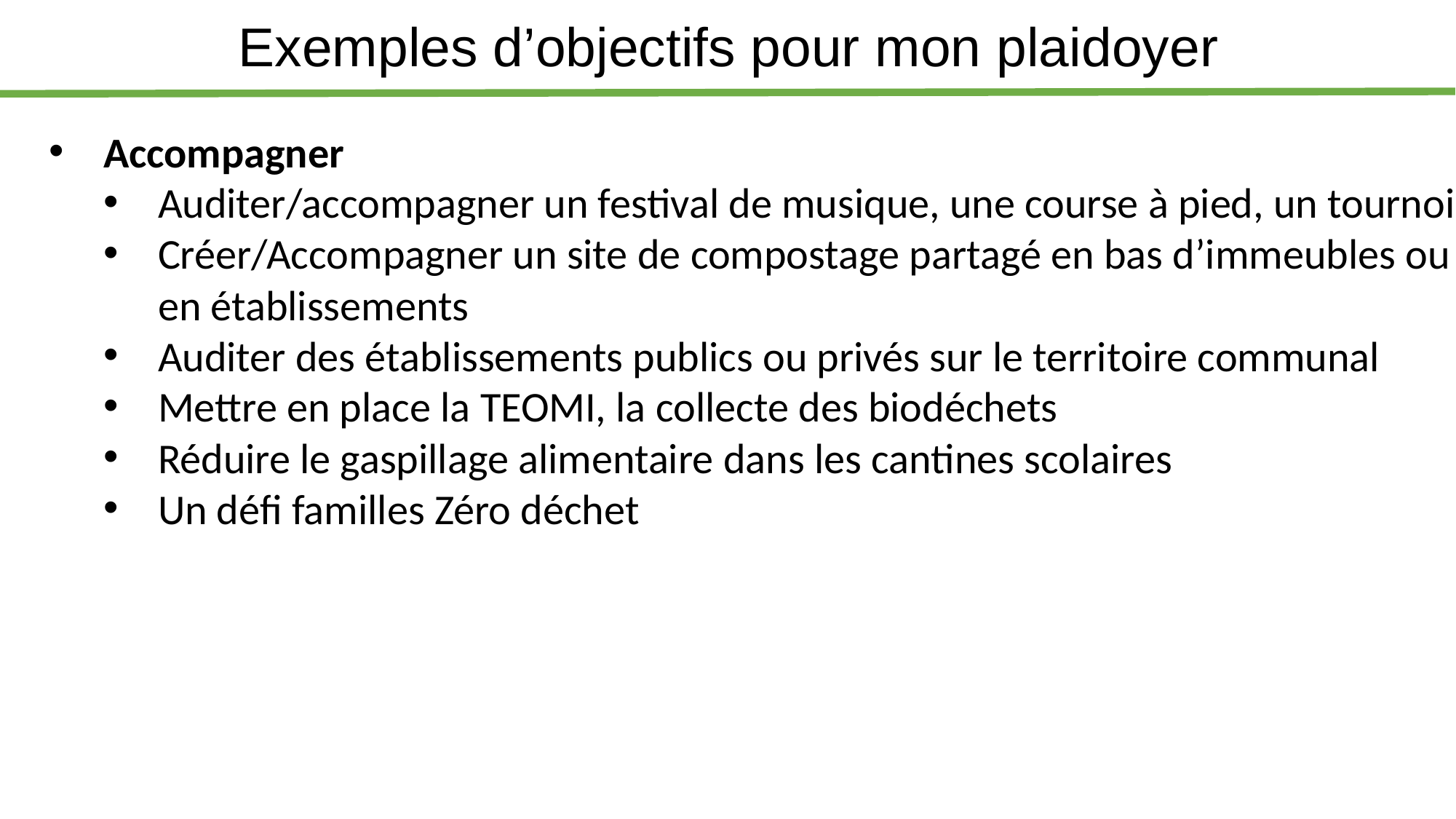

Exemples d’objectifs pour mon plaidoyer
Accompagner
Auditer/accompagner un festival de musique, une course à pied, un tournoi
Créer/Accompagner un site de compostage partagé en bas d’immeubles ou en établissements
Auditer des établissements publics ou privés sur le territoire communal
Mettre en place la TEOMI, la collecte des biodéchets
Réduire le gaspillage alimentaire dans les cantines scolaires
Un défi familles Zéro déchet